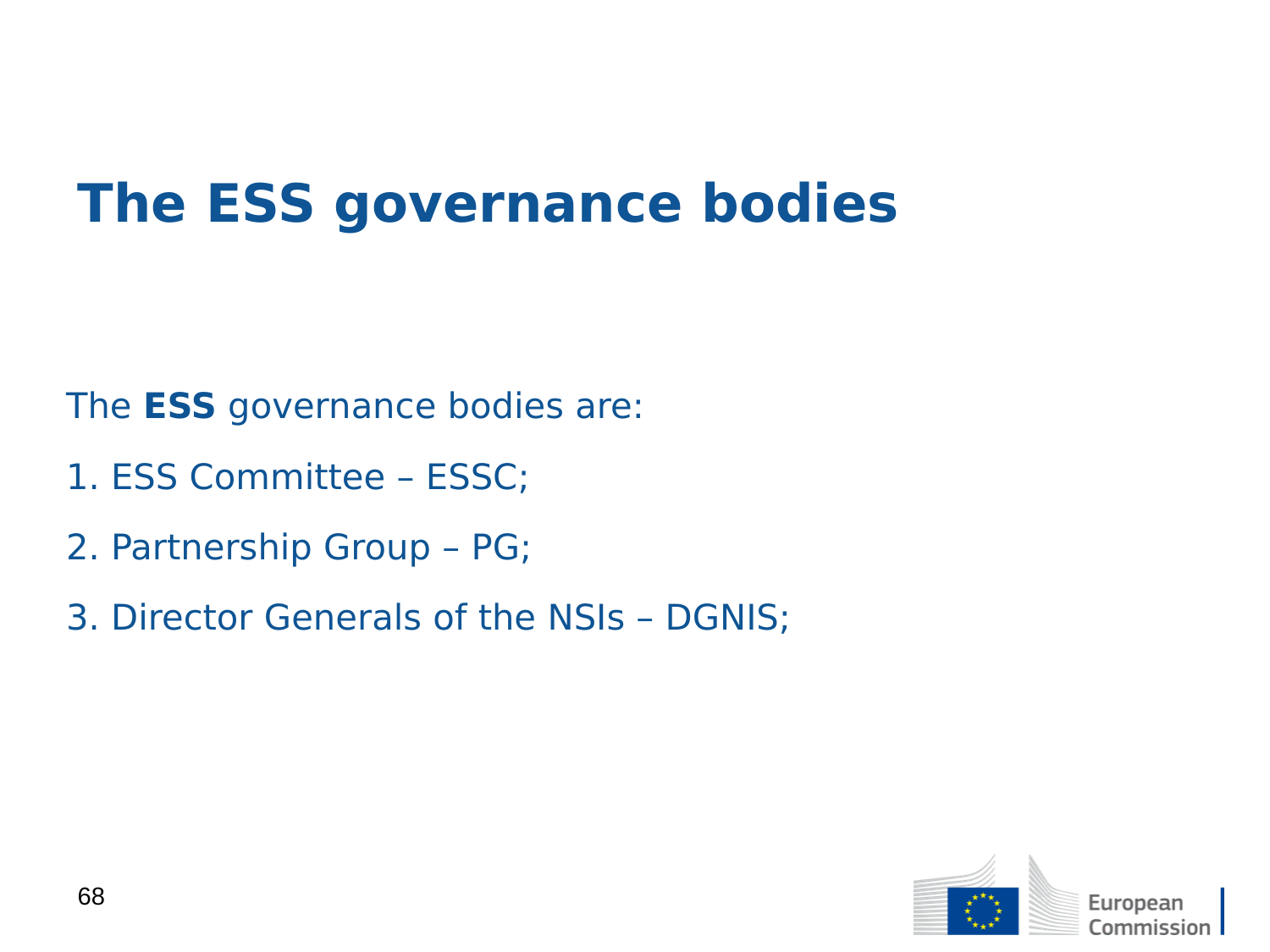

# The ESS governance bodies
The ESS governance bodies are:
1. ESS Committee – ESSC;
2. Partnership Group – PG;
3. Director Generals of the NSIs – DGNIS;

68